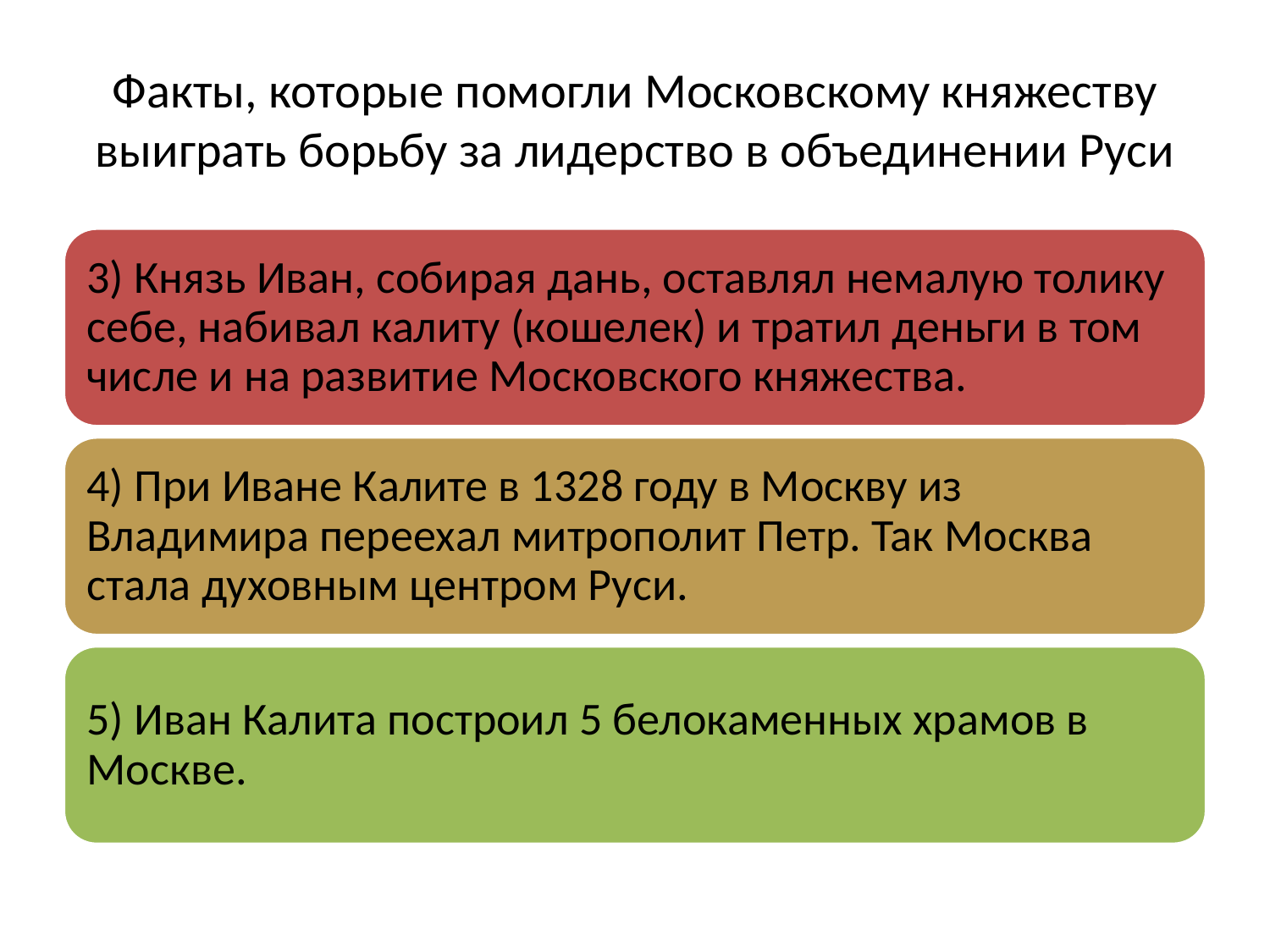

# Факты, которые помогли Московскому княжеству выиграть борьбу за лидерство в объединении Руси
3) Князь Иван, собирая дань, оставлял немалую толику себе, набивал калиту (кошелек) и тратил деньги в том числе и на развитие Московского княжества.
4) При Иване Калите в 1328 году в Москву из Владимира переехал митрополит Петр. Так Москва стала духовным центром Руси.
5) Иван Калита построил 5 белокаменных храмов в Москве.